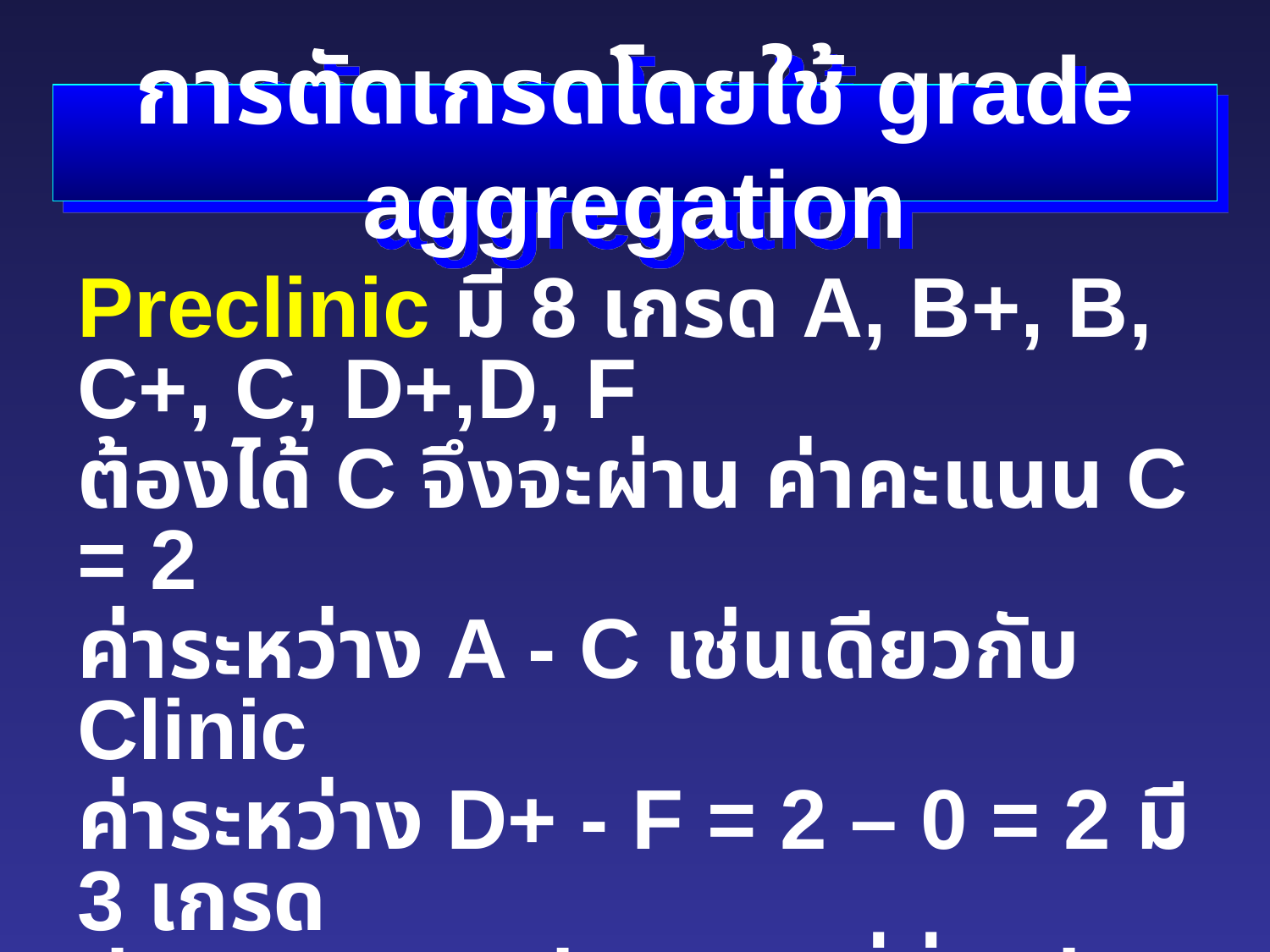

# การตัดเกรดโดยใช้ grade aggregation
Preclinic มี 8 เกรด A, B+, B, C+, C, D+,D, F
ต้องได้ C จึงจะผ่าน ค่าคะแนน C = 2
ค่าระหว่าง A - C เช่นเดียวกับ Clinic
ค่าระหว่าง D+ - F = 2 – 0 = 2 มี 3 เกรด
ช่วงคะแนนแต่ละเกรดที่ต่ำกว่า C
			    = 2/3 = 0.67